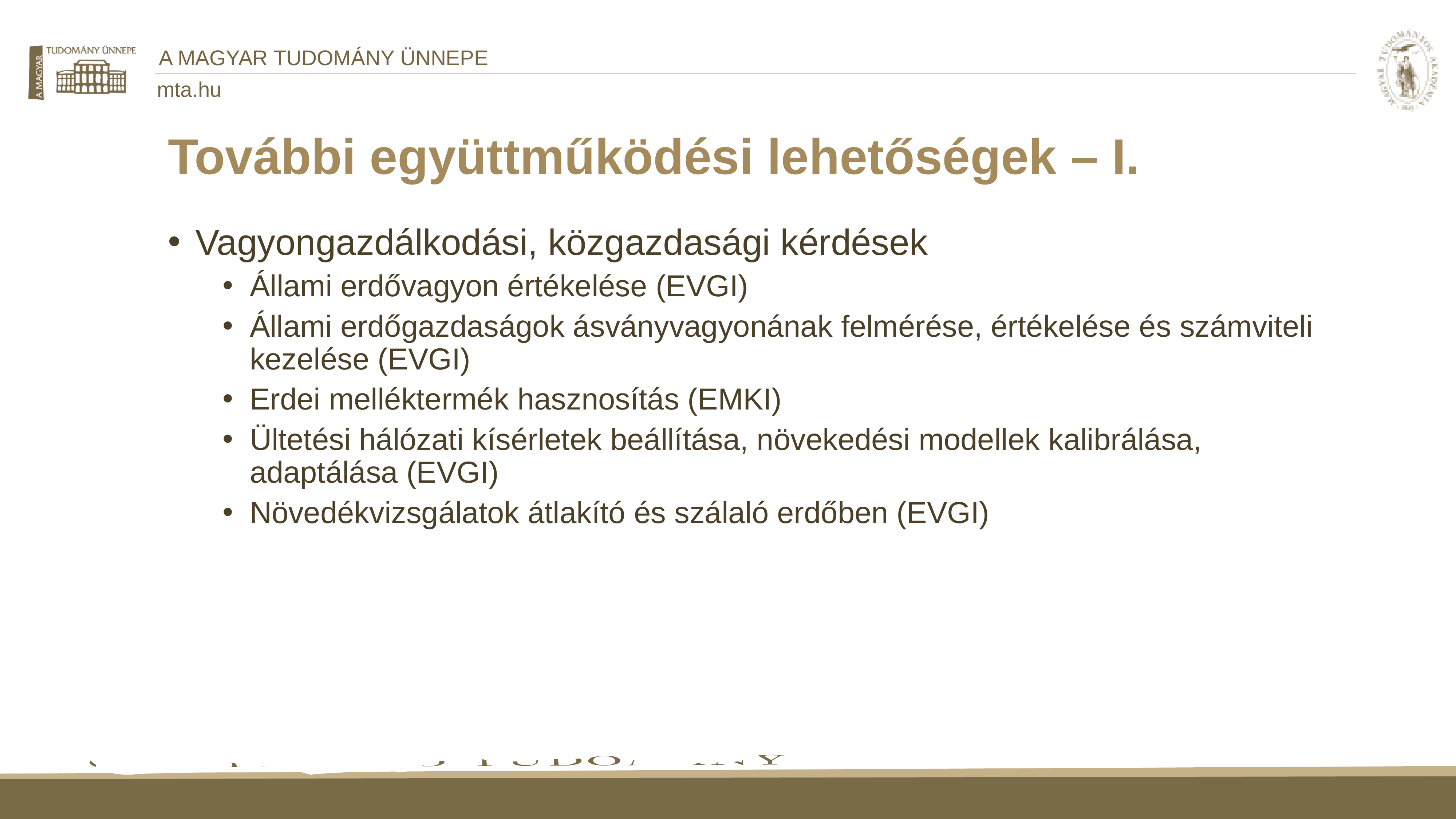

# További együttműködési lehetőségek – I.
Vagyongazdálkodási, közgazdasági kérdések
Állami erdővagyon értékelése (EVGI)
Állami erdőgazdaságok ásványvagyonának felmérése, értékelése és számviteli kezelése (EVGI)
Erdei melléktermék hasznosítás (EMKI)
Ültetési hálózati kísérletek beállítása, növekedési modellek kalibrálása, adaptálása (EVGI)
Növedékvizsgálatok átlakító és szálaló erdőben (EVGI)